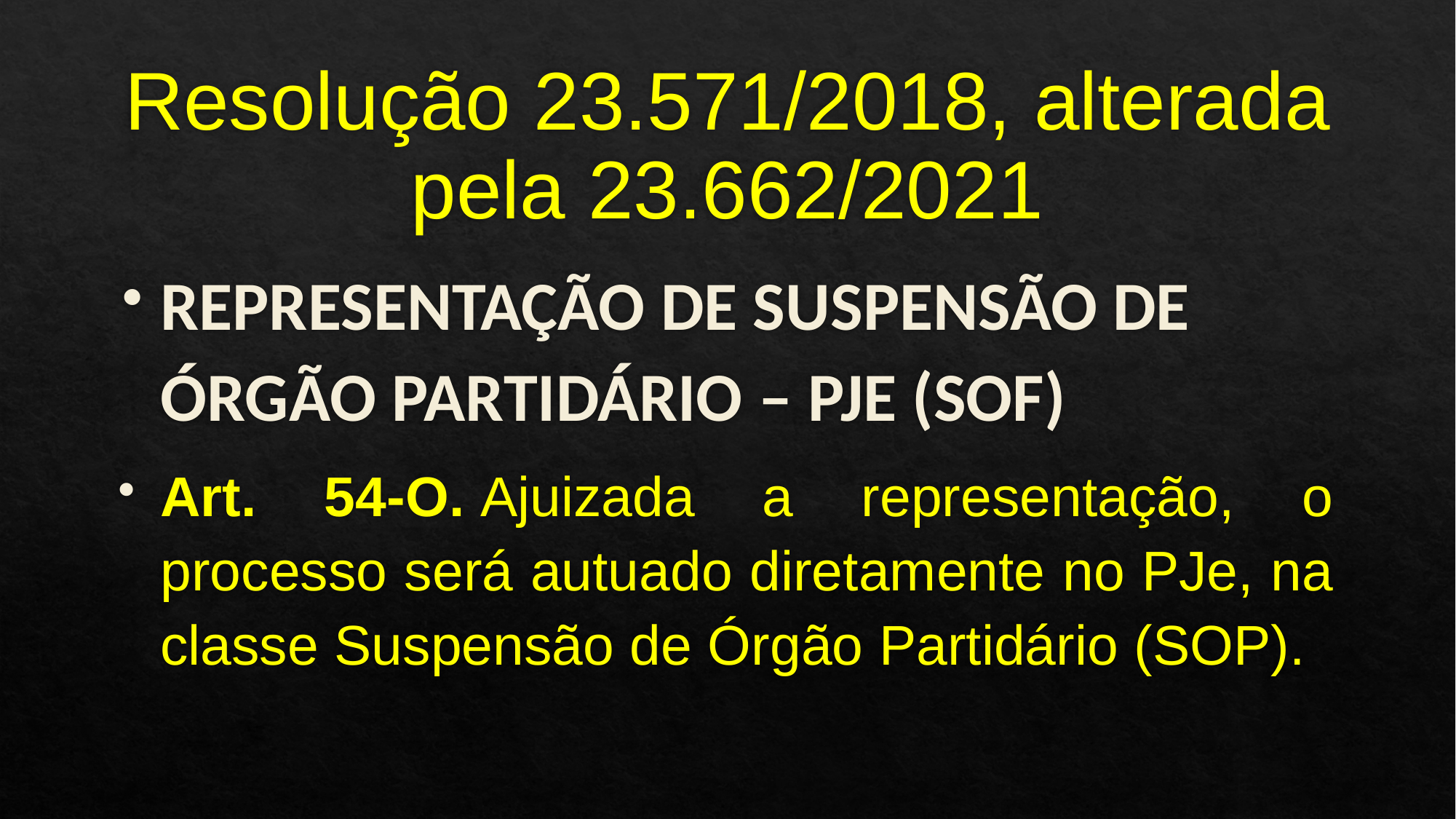

# Resolução 23.571/2018, alterada pela 23.662/2021
REPRESENTAÇÃO DE SUSPENSÃO DE ÓRGÃO PARTIDÁRIO – PJE (SOF)
Art. 54-O. Ajuizada a representação, o processo será autuado diretamente no PJe, na classe Suspensão de Órgão Partidário (SOP).